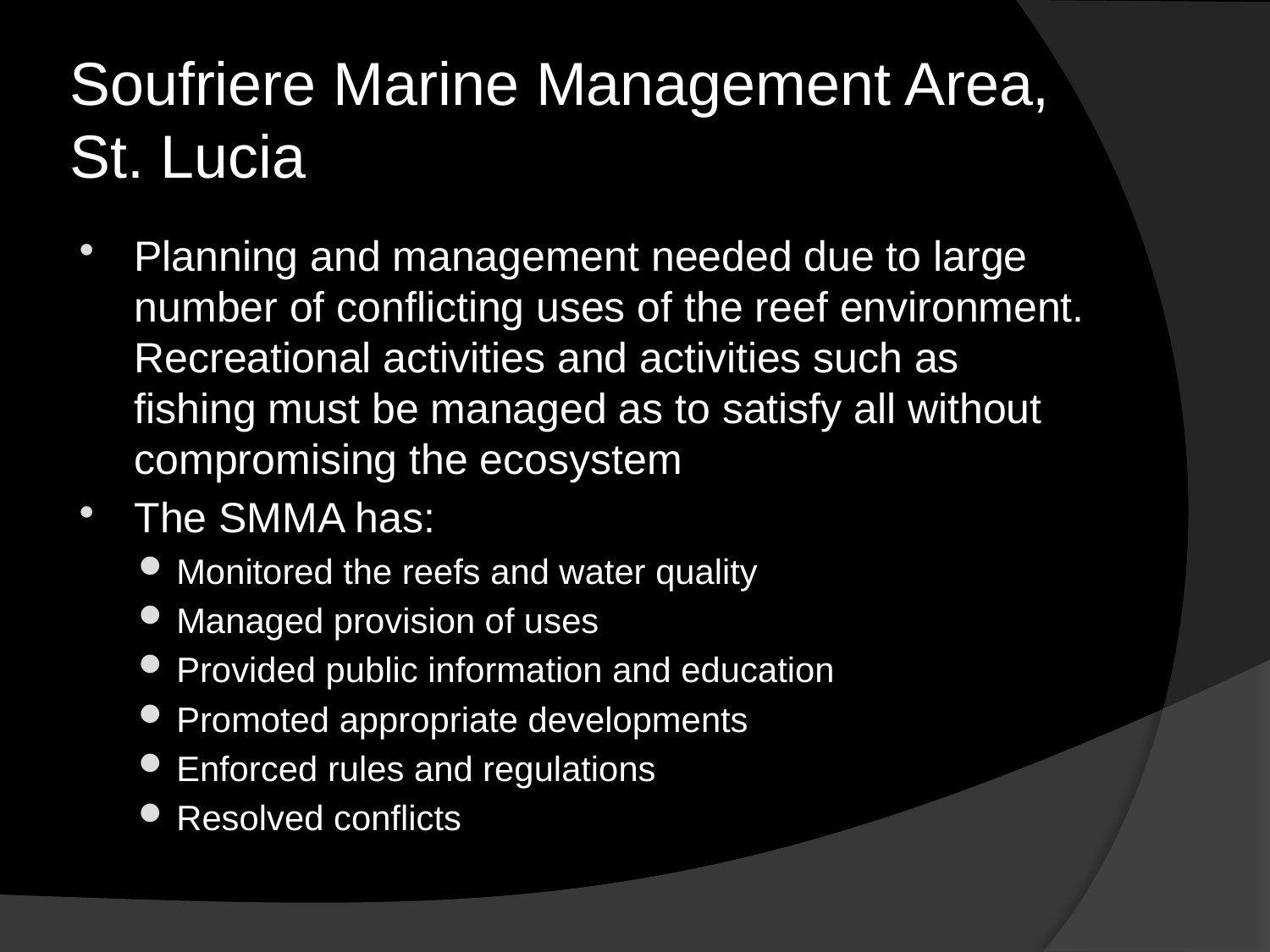

# Soufriere Marine Management Area, St. Lucia
Planning and management needed due to large number of conflicting uses of the reef environment. Recreational activities and activities such as fishing must be managed as to satisfy all without compromising the ecosystem
The SMMA has:
Monitored the reefs and water quality
Managed provision of uses
Provided public information and education
Promoted appropriate developments
Enforced rules and regulations
Resolved conflicts